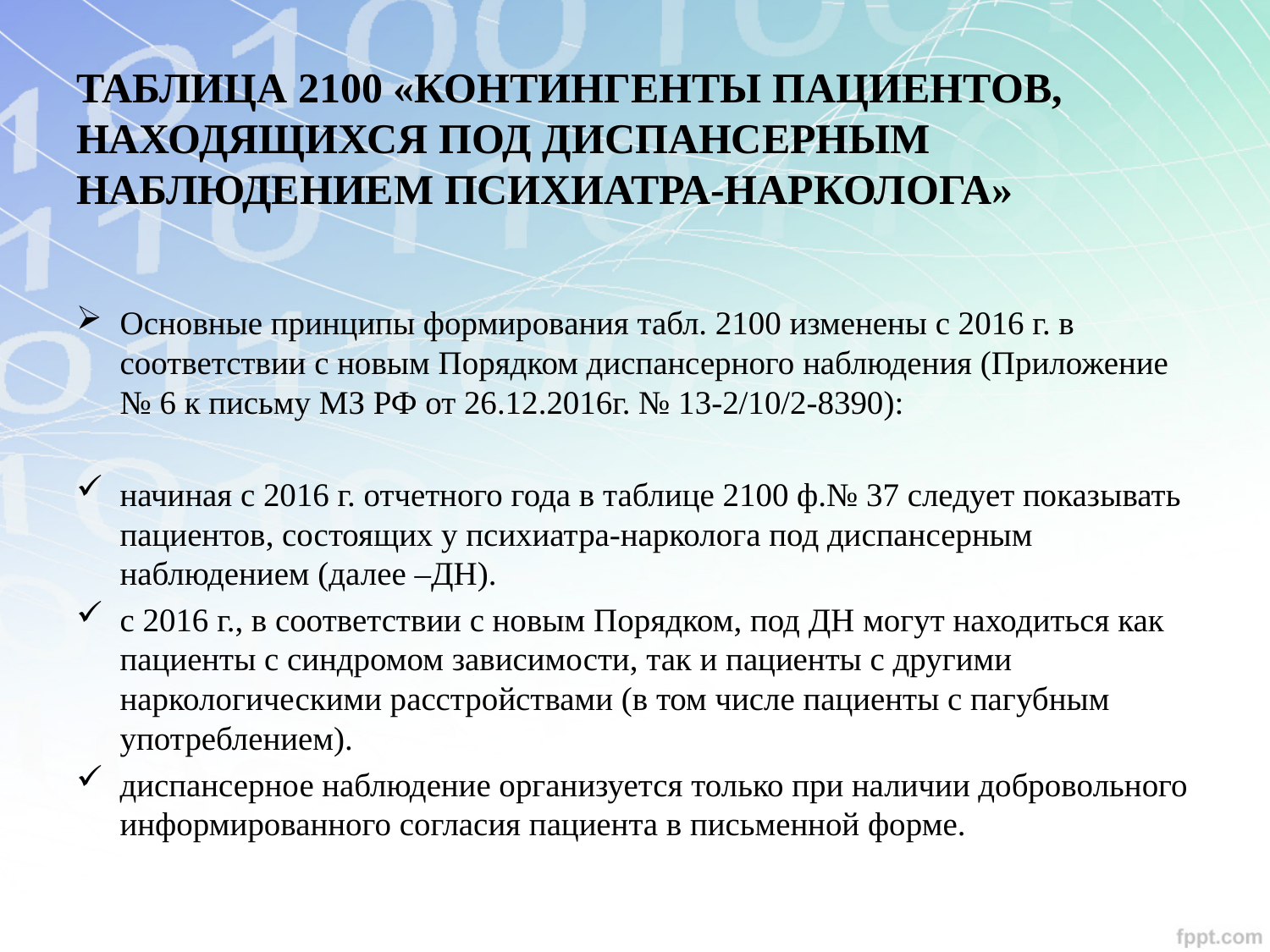

# ТАБЛИЦА 2100 «КОНТИНГЕНТЫ ПАЦИЕНТОВ, НАХОДЯЩИХСЯ ПОД ДИСПАНСЕРНЫМ НАБЛЮДЕНИЕМ ПСИХИАТРА-НАРКОЛОГА»

Основные принципы формирования табл. 2100 изменены с 2016 г. в соответствии с новым Порядком диспансерного наблюдения (Приложение № 6 к письму МЗ РФ от 26.12.2016г. № 13-2/10/2-8390):

начиная с 2016 г. отчетного года в таблице 2100 ф.№ 37 следует показывать пациентов, состоящих у психиатра-нарколога под диспансерным наблюдением (далее –ДН).
с 2016 г., в соответствии с новым Порядком, под ДН могут находиться как пациенты с синдромом зависимости, так и пациенты с другими наркологическими расстройствами (в том числе пациенты с пагубным употреблением).
диспансерное наблюдение организуется только при наличии добровольного информированного согласия пациента в письменной форме.